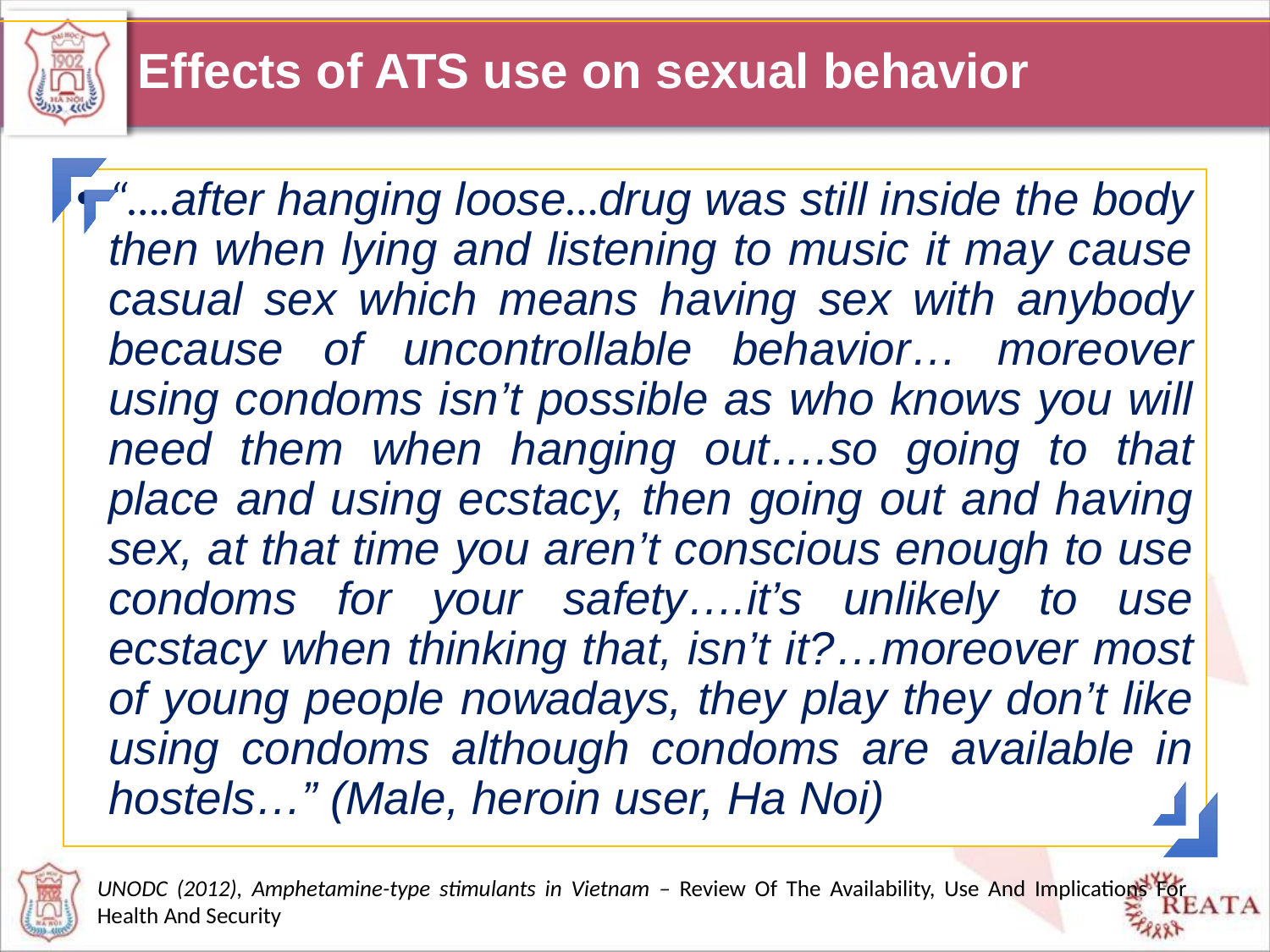

# Effects of ATS use on sexual behavior

“….after hanging loose…drug was still inside the body then when lying and listening to music it may cause casual sex which means having sex with anybody because of uncontrollable behavior… moreover using condoms isn’t possible as who knows you will need them when hanging out….so going to that place and using ecstacy, then going out and having sex, at that time you aren’t conscious enough to use condoms for your safety….it’s unlikely to use ecstacy when thinking that, isn’t it?…moreover most of young people nowadays, they play they don’t like using condoms although condoms are available in hostels…” (Male, heroin user, Ha Noi)

UNODC (2012), Amphetamine-type stimulants in Vietnam – Review Of The Availability, Use And Implications For Health And Security